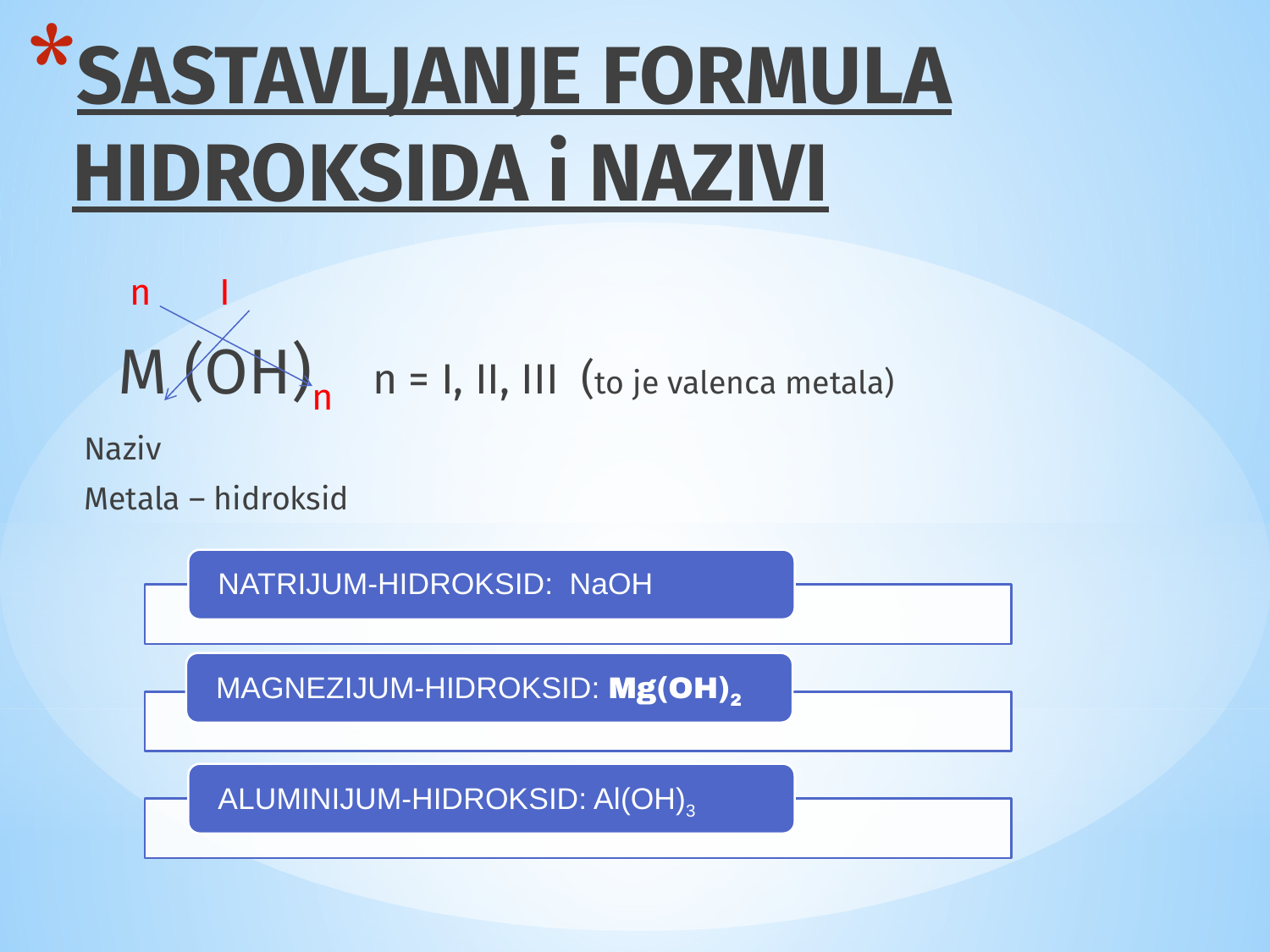

# SASTAVLJANJE FORMULA HIDROKSIDA i NAZIVI
      n       I
  M (OH)n    n = I, II, III  (to je valenca metala)
Naziv
Metala – hidroksid

NATRIJUM-HIDROKSID:  NaOH
MAGNEZIJUM-HIDROKSID: Mg(OH)2
ALUMINIJUM-HIDROKSID: Al(OH)3